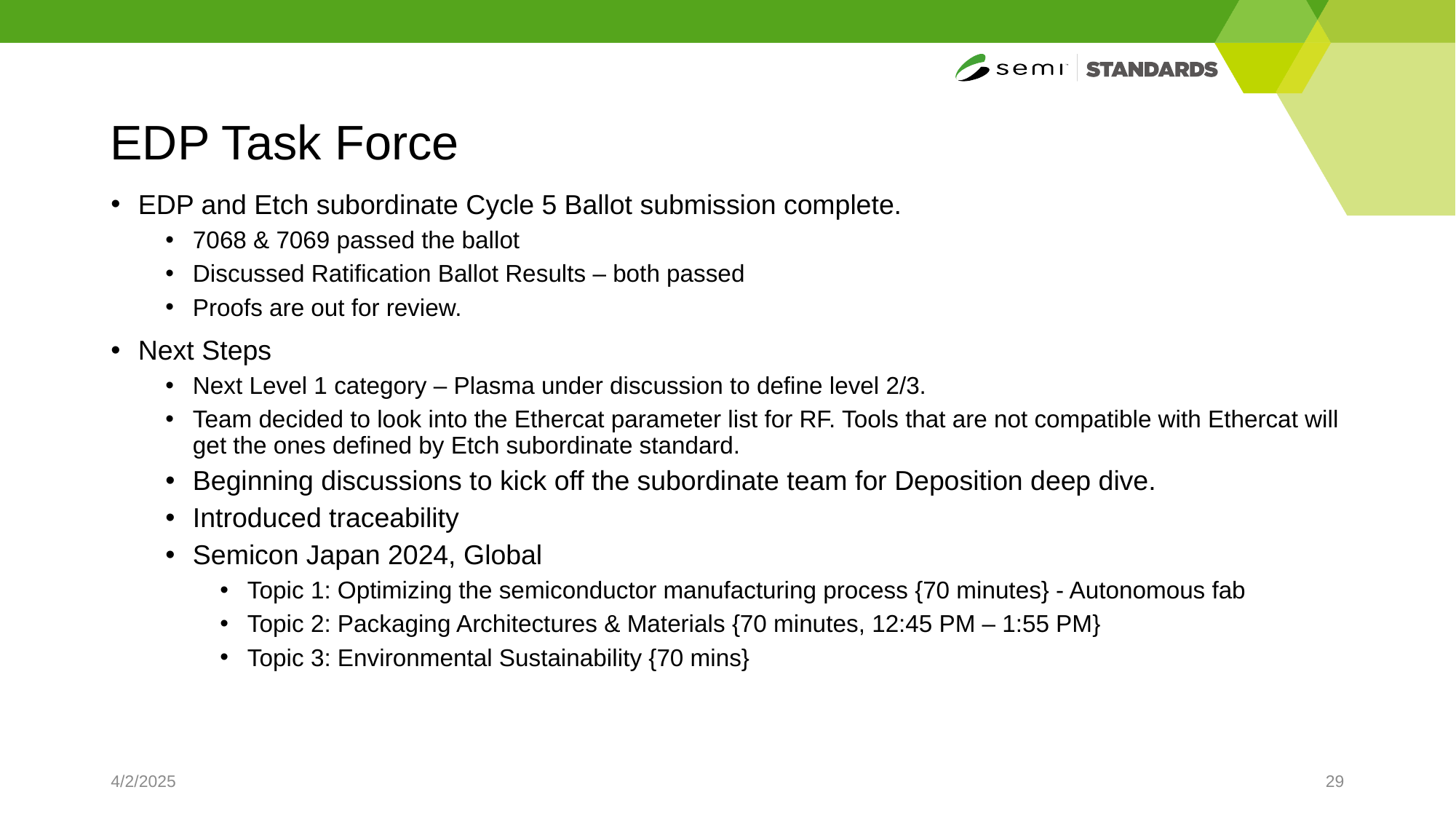

# EDP Task Force
EDP and Etch subordinate Cycle 5 Ballot submission complete.
7068 & 7069 passed the ballot
Discussed Ratification Ballot Results – both passed
Proofs are out for review.
Next Steps
Next Level 1 category – Plasma under discussion to define level 2/3.
Team decided to look into the Ethercat parameter list for RF. Tools that are not compatible with Ethercat will get the ones defined by Etch subordinate standard.
Beginning discussions to kick off the subordinate team for Deposition deep dive.
Introduced traceability
Semicon Japan 2024, Global
Topic 1: Optimizing the semiconductor manufacturing process {70 minutes} - Autonomous fab
Topic 2: Packaging Architectures & Materials {70 minutes, 12:45 PM – 1:55 PM}
Topic 3: Environmental Sustainability {70 mins}
4/2/2025

29